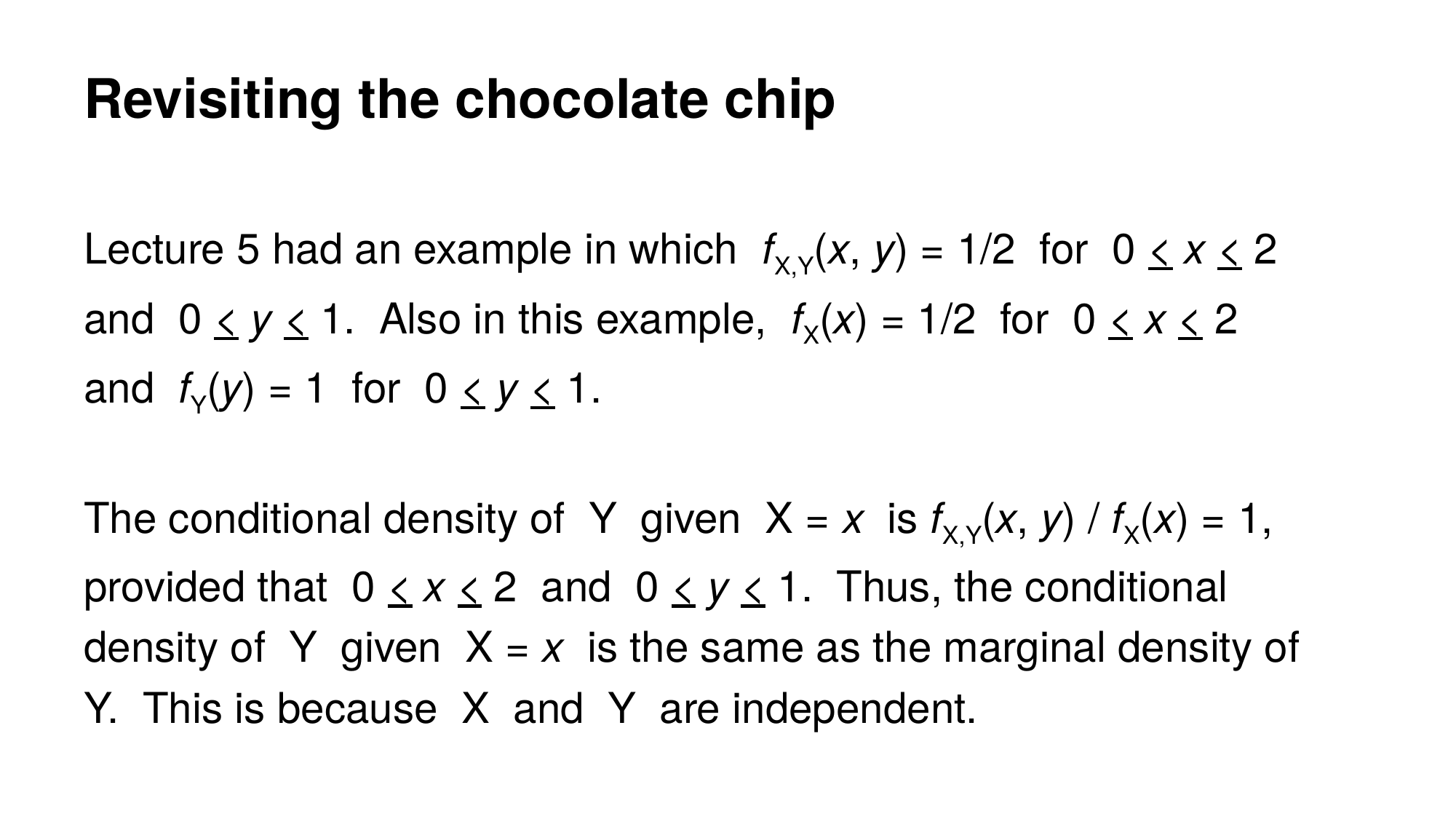

# Revisiting the chocolate chip
Lecture 5 had an example in which  fX,Y(x, y) = 1/2  for  0 < x < 2  and  0 < y < 1.  Also in this example,  fX(x) = 1/2  for  0 < x < 2   and  fY(y) = 1  for  0 < y < 1.

The conditional density of  Y  given  X = x  is fX,Y(x, y) / fX(x) = 1,  provided that  0 < x < 2  and  0 < y < 1.  Thus, the conditional density of  Y  given  X = x  is the same as the marginal density of  Y.  This is because  X  and  Y  are independent.